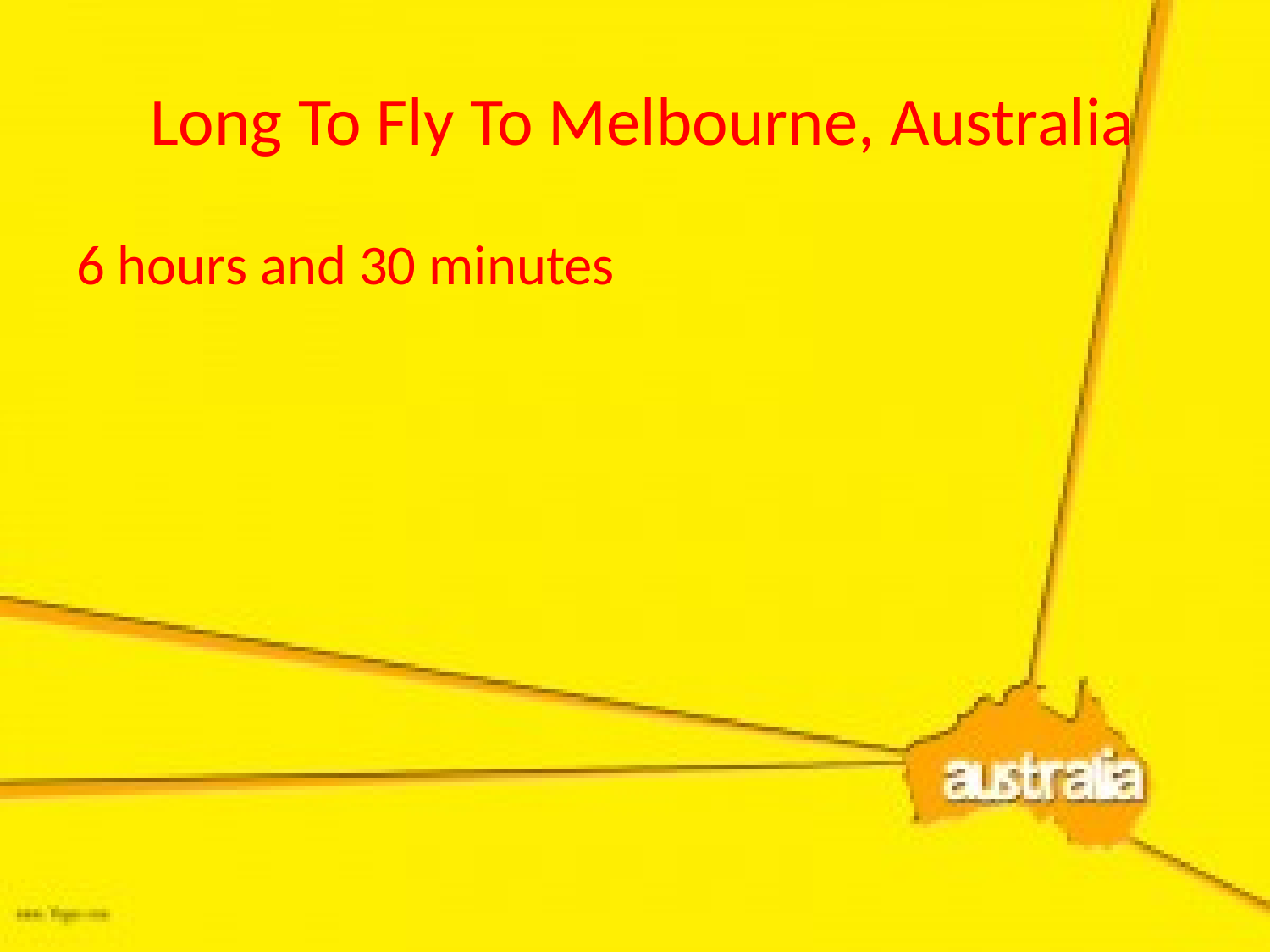

# Long To Fly To Melbourne, Australia
6 hours and 30 minutes